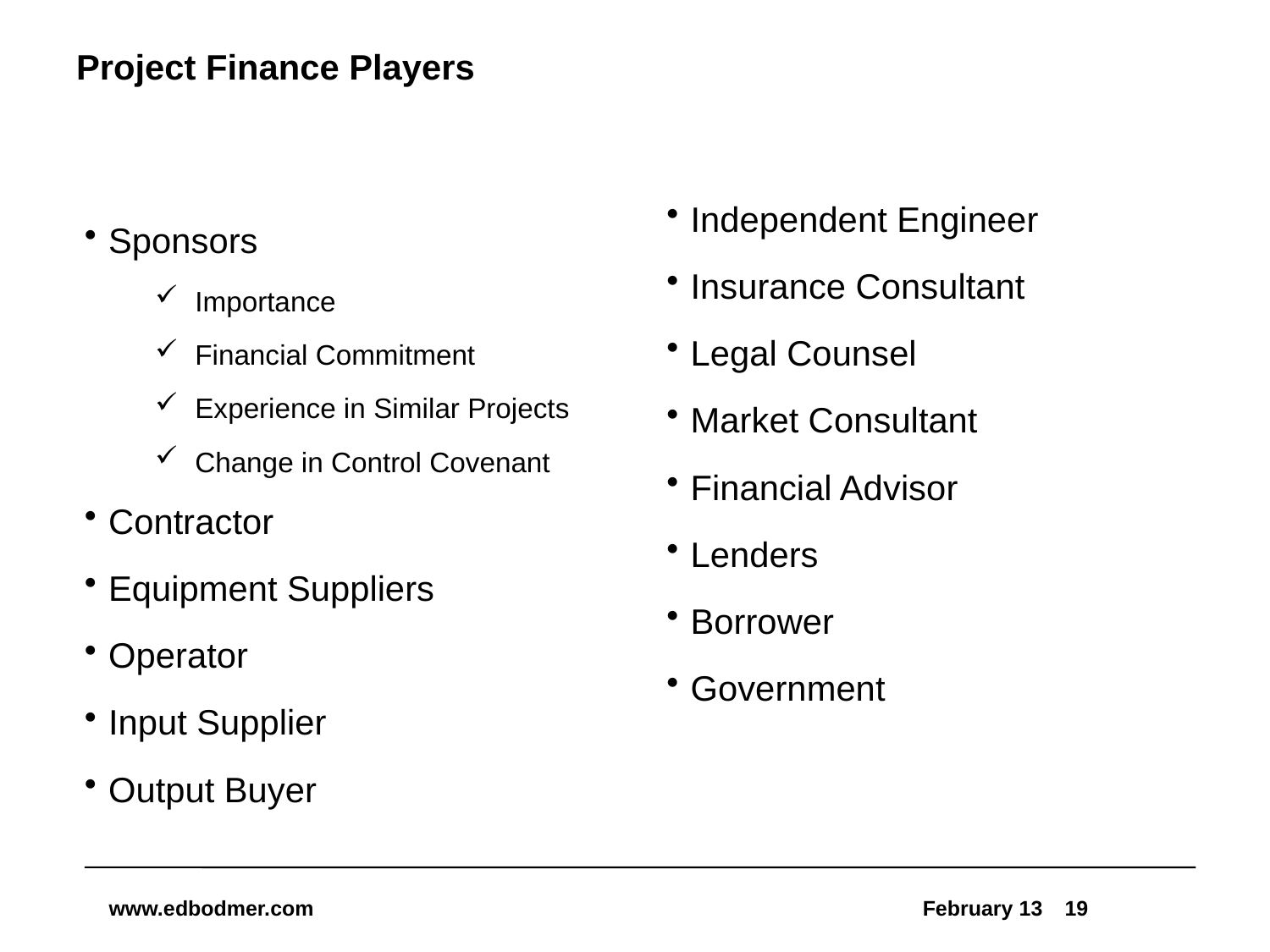

# Project Finance Players
Independent Engineer
Insurance Consultant
Legal Counsel
Market Consultant
Financial Advisor
Lenders
Borrower
Government
Sponsors
Importance
Financial Commitment
Experience in Similar Projects
Change in Control Covenant
Contractor
Equipment Suppliers
Operator
Input Supplier
Output Buyer